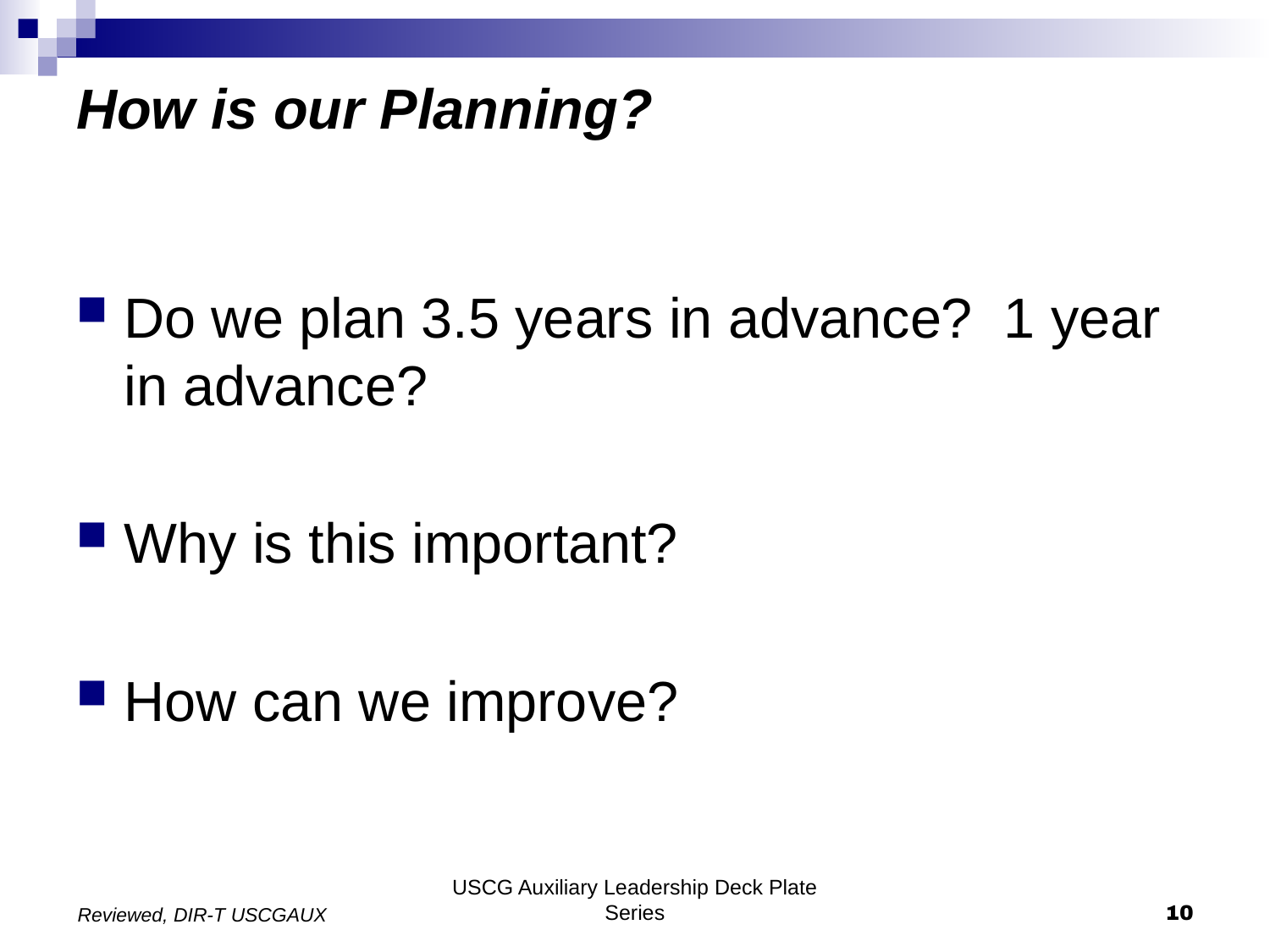

# How is our Planning?
Do we plan 3.5 years in advance?  1 year in advance?

Why is this important?

How can we improve?
USCG Auxiliary Leadership Deck Plate Series
10
Reviewed, DIR-T USCGAUX